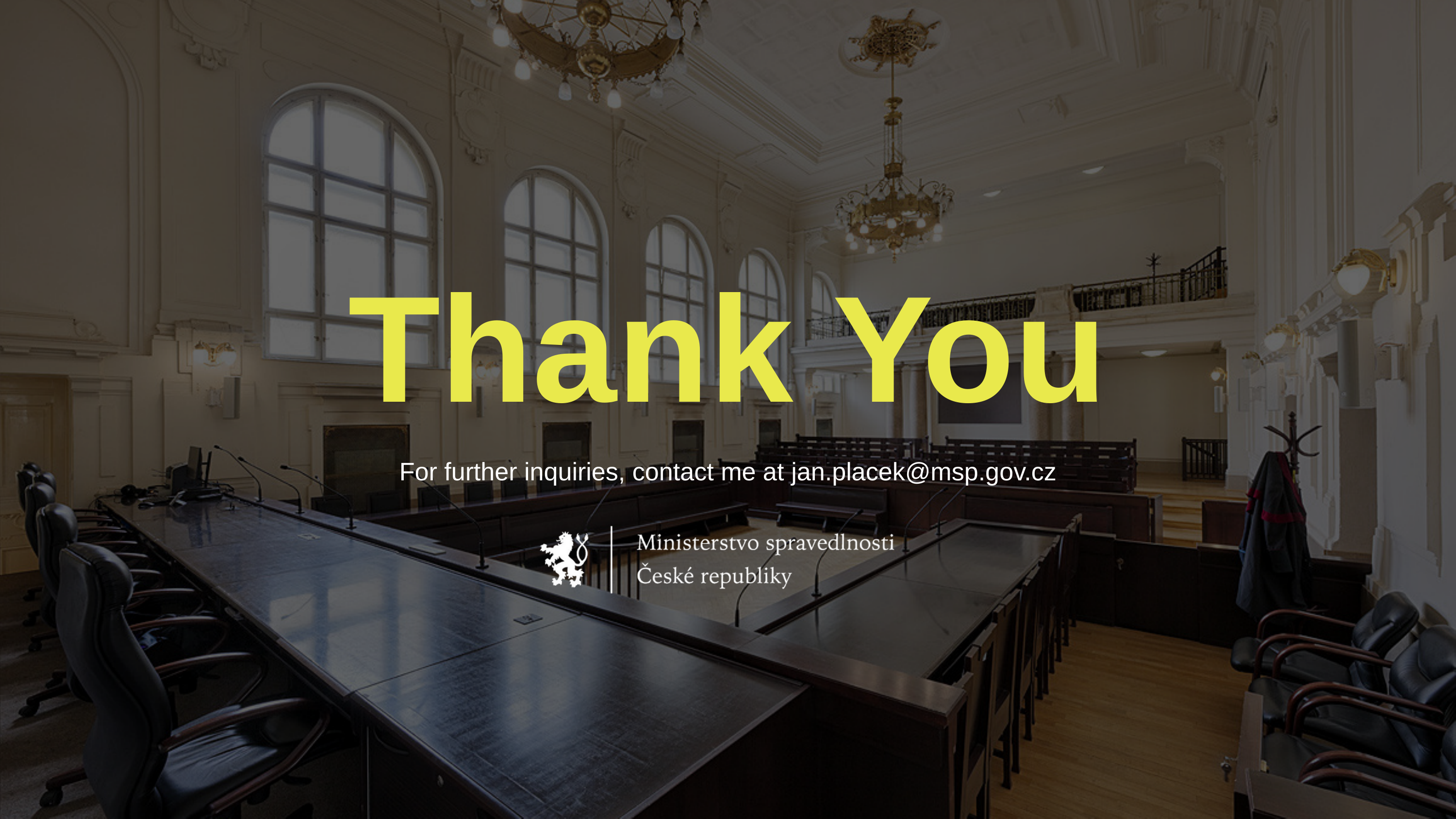

Thank You
For further inquiries, contact me at jan.placek@msp.gov.cz